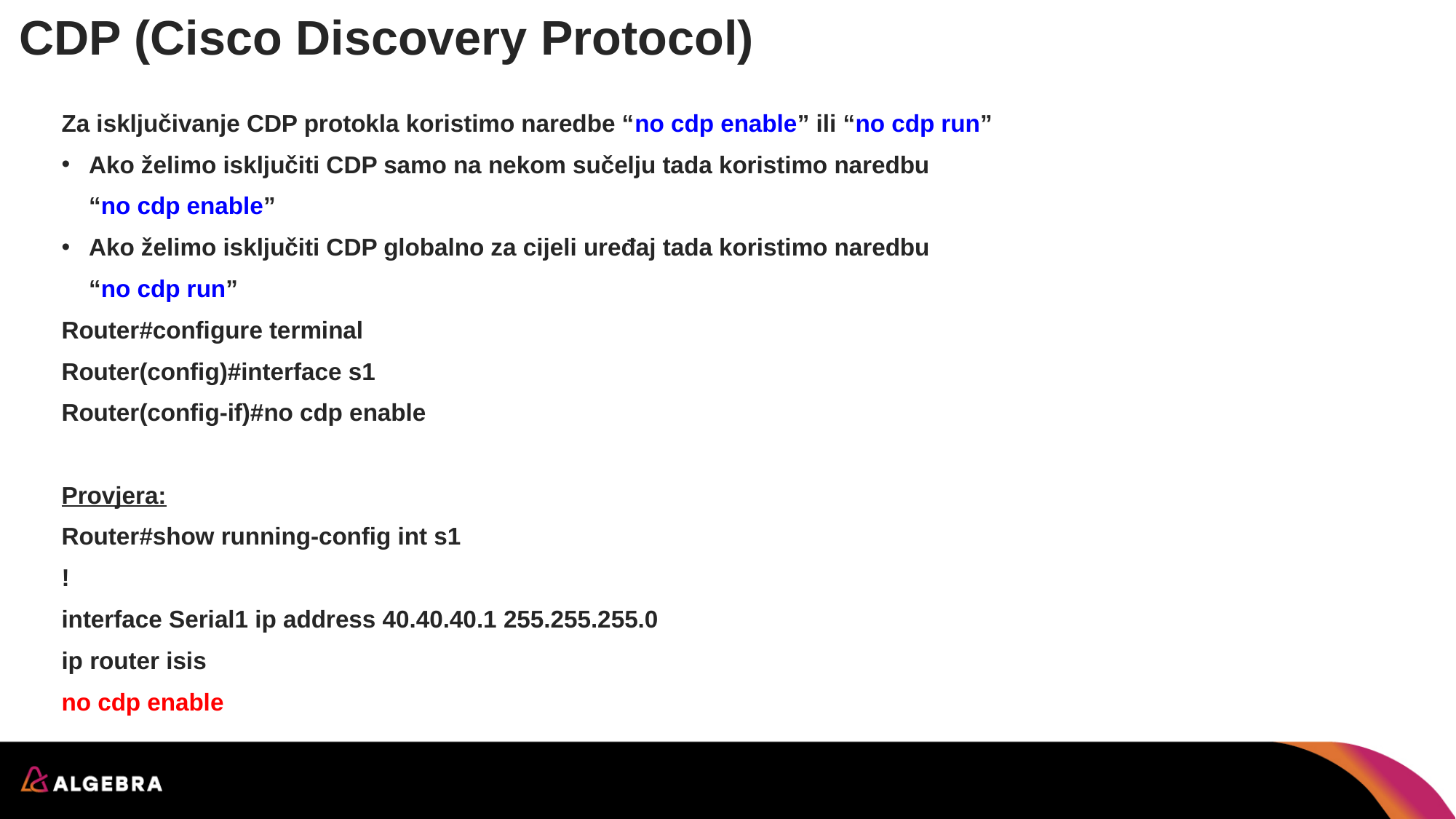

# CDP (Cisco Discovery Protocol)
Za isključivanje CDP protokla koristimo naredbe “no cdp enable” ili “no cdp run”
Ako želimo isključiti CDP samo na nekom sučelju tada koristimo naredbu
	“no cdp enable”
Ako želimo isključiti CDP globalno za cijeli uređaj tada koristimo naredbu
	“no cdp run”
Router#configure terminal
Router(config)#interface s1
Router(config-if)#no cdp enable

Provjera:
Router#show running-config int s1
!
interface Serial1 ip address 40.40.40.1 255.255.255.0
ip router isis
no cdp enable